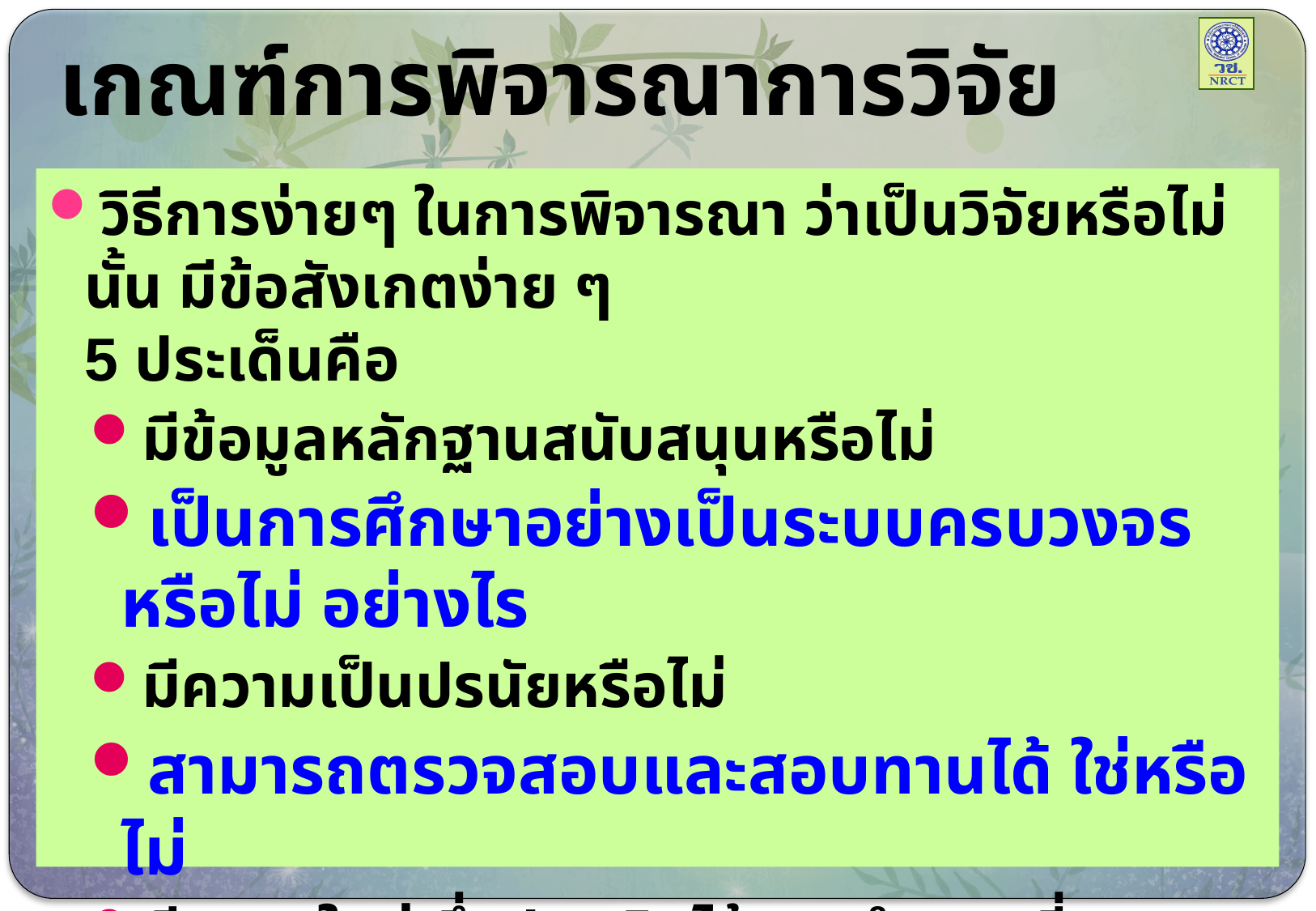

# เกณฑ์การพิจารณาการวิจัย
วิธีการง่ายๆ ในการพิจารณา ว่าเป็นวิจัยหรือไม่นั้น มีข้อสังเกตง่าย ๆ
5 ประเด็นคือ
มีข้อมูลหลักฐานสนับสนุนหรือไม่
เป็นการศึกษาอย่างเป็นระบบครบวงจรหรือไม่ อย่างไร
มีความเป็นปรนัยหรือไม่
สามารถตรวจสอบและสอบทานได้ ใช่หรือไม่
มีความใหม่ ซึ่งประเมินได้จากคำตอบที่ต้องการ ยังไม่มีใครตอบปัญหานี้ได้ และงานวิจัยชิ้นนี้สามารถตอบคำถามนี้ได้ ใช่หรือไม่